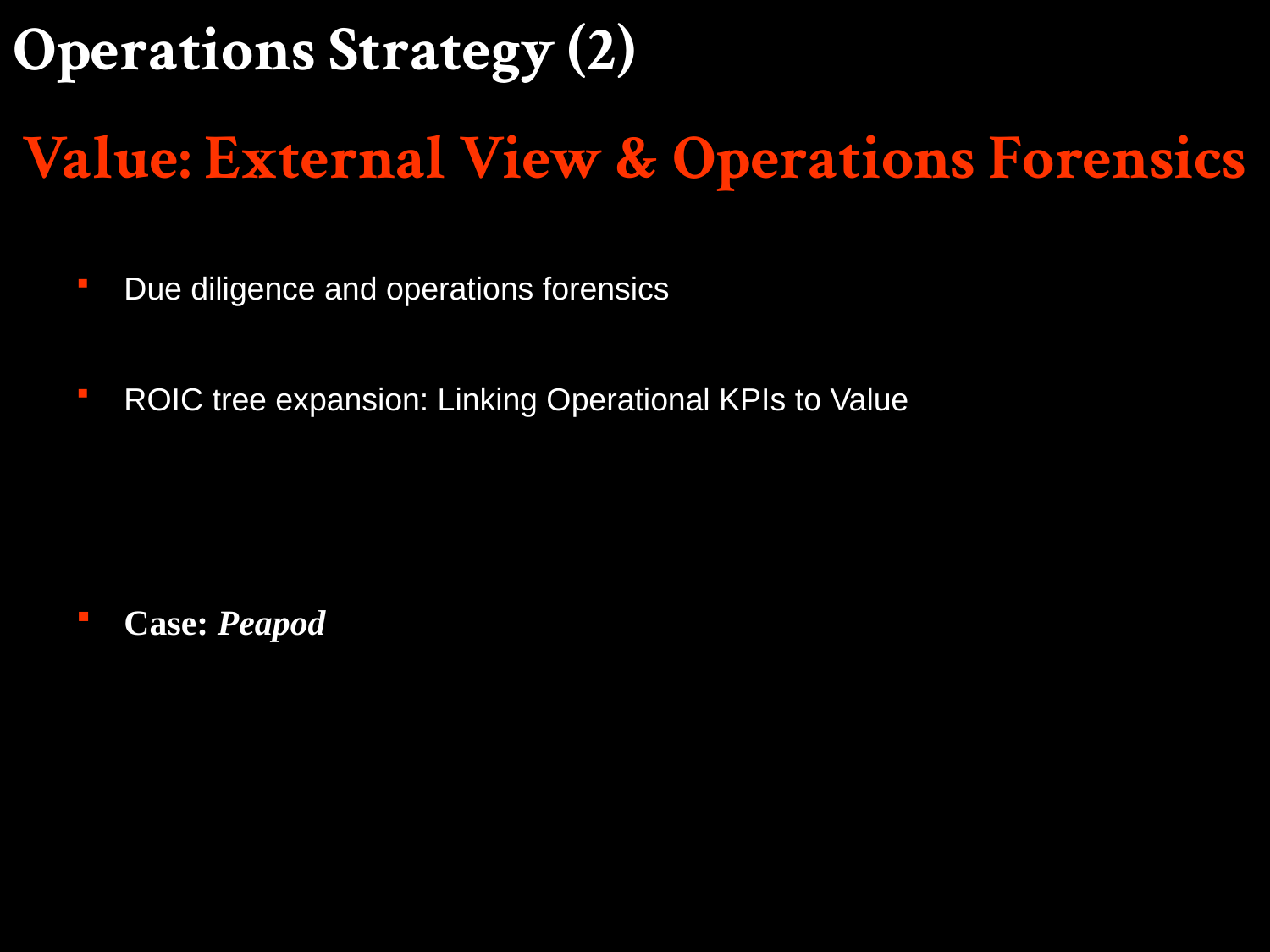

Operations Strategy (2)
Value: External View & Operations Forensics
Due diligence and operations forensics

ROIC tree expansion: Linking Operational KPIs to Value

Case: Peapod